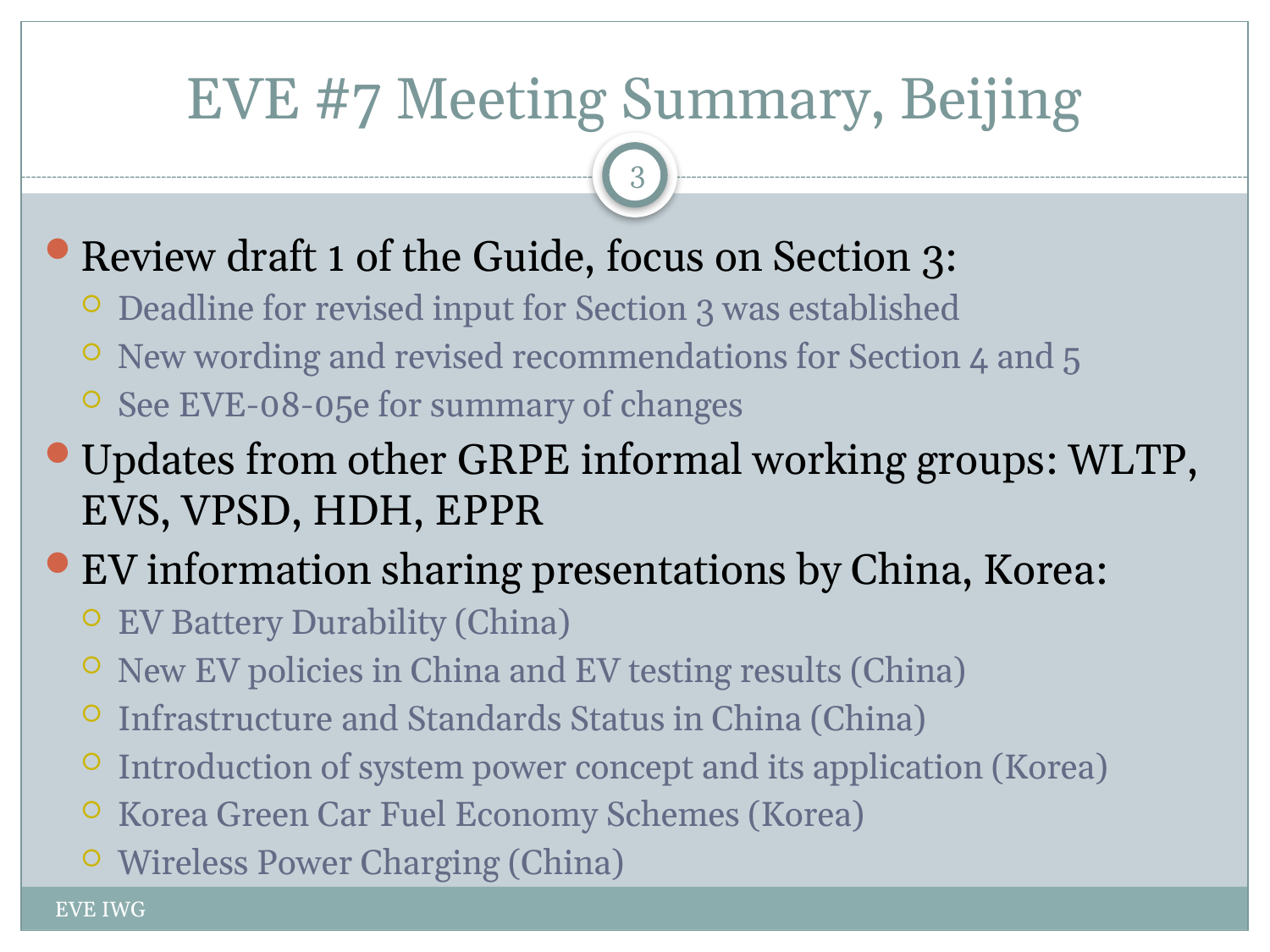

# EVE #7 Meeting Summary, Beijing
3
Review draft 1 of the Guide, focus on Section 3:
Deadline for revised input for Section 3 was established
New wording and revised recommendations for Section 4 and 5
See EVE-08-05e for summary of changes
Updates from other GRPE informal working groups: WLTP, EVS, VPSD, HDH, EPPR
EV information sharing presentations by China, Korea:
EV Battery Durability (China)
New EV policies in China and EV testing results (China)
Infrastructure and Standards Status in China (China)
Introduction of system power concept and its application (Korea)
Korea Green Car Fuel Economy Schemes (Korea)
Wireless Power Charging (China)

EVE IWG